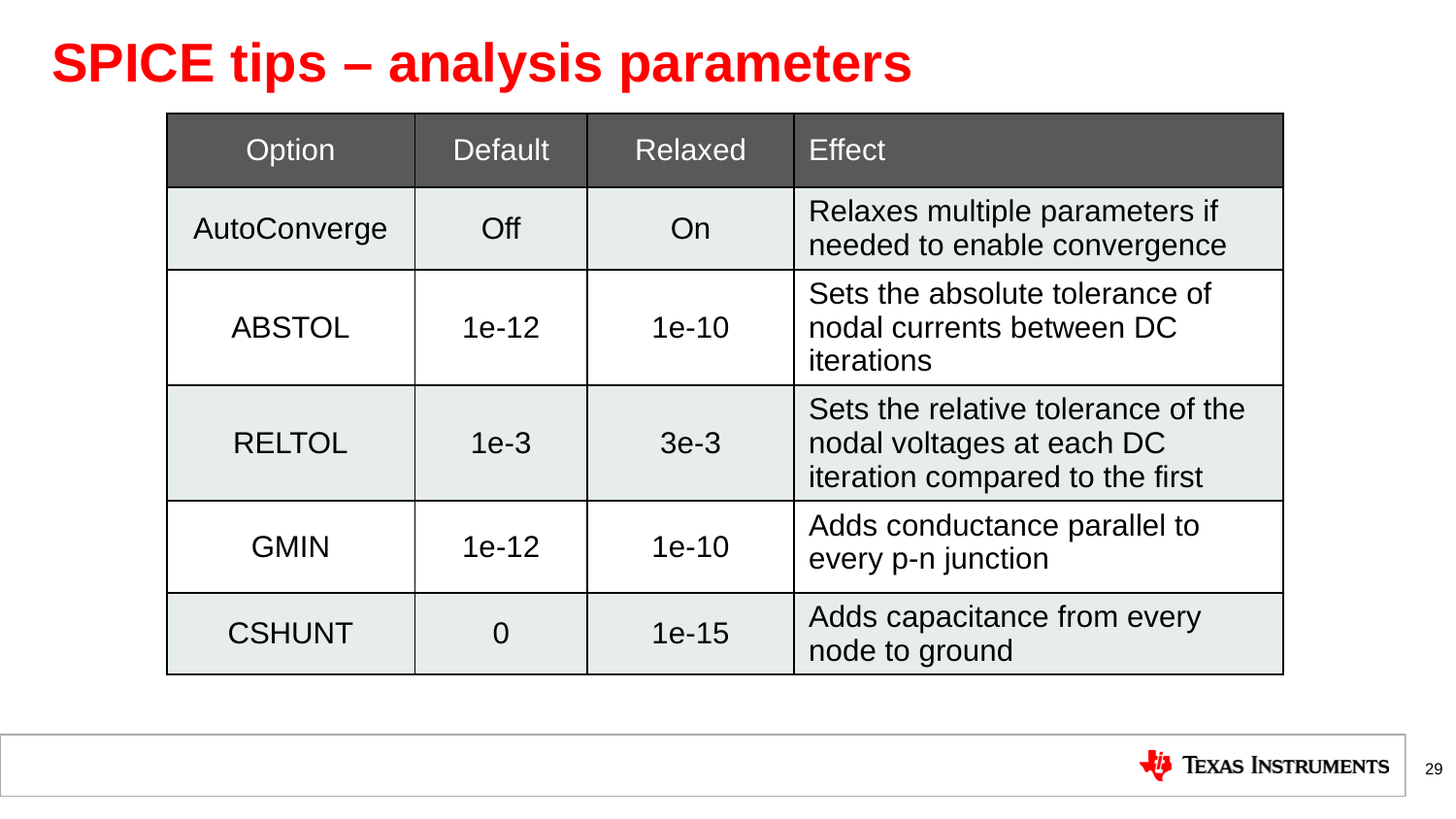

# SPICE tips – analysis parameters
| Option | Default | Relaxed | Effect |
| --- | --- | --- | --- |
| AutoConverge | Off | On | Relaxes multiple parameters if needed to enable convergence |
| ABSTOL | 1e-12 | 1e-10 | Sets the absolute tolerance of nodal currents between DC iterations |
| RELTOL | 1e-3 | 3e-3 | Sets the relative tolerance of the nodal voltages at each DC iteration compared to the first |
| GMIN | 1e-12 | 1e-10 | Adds conductance parallel to every p-n junction |
| CSHUNT | 0 | 1e-15 | Adds capacitance from every node to ground |
29